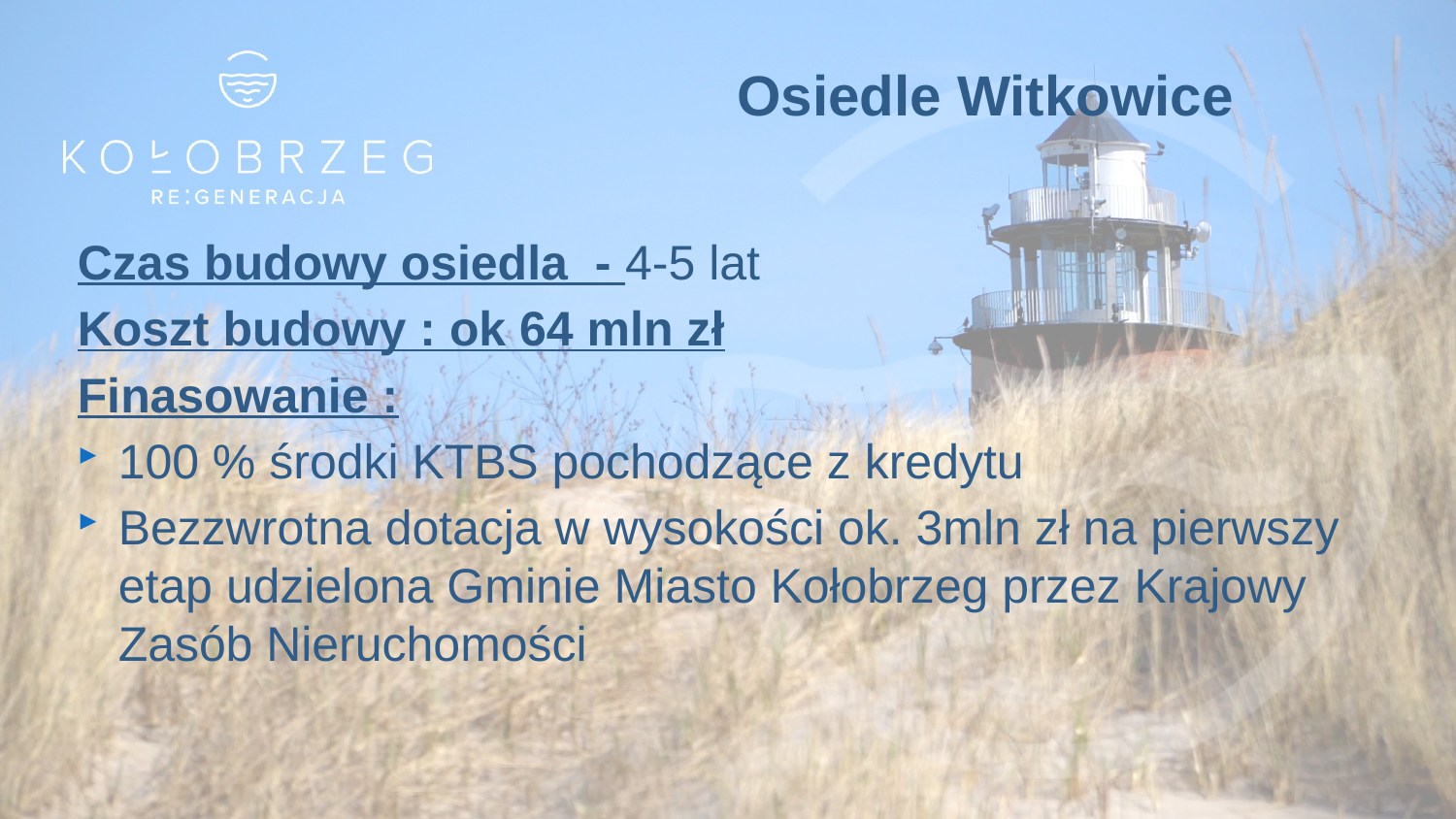

# Osiedle Witkowice
Czas budowy osiedla  - 4-5 lat
Koszt budowy : ok 64 mln zł
Finasowanie :
100 % środki KTBS pochodzące z kredytu
Bezzwrotna dotacja w wysokości ok. 3mln zł na pierwszy etap udzielona Gminie Miasto Kołobrzeg przez Krajowy Zasób Nieruchomości